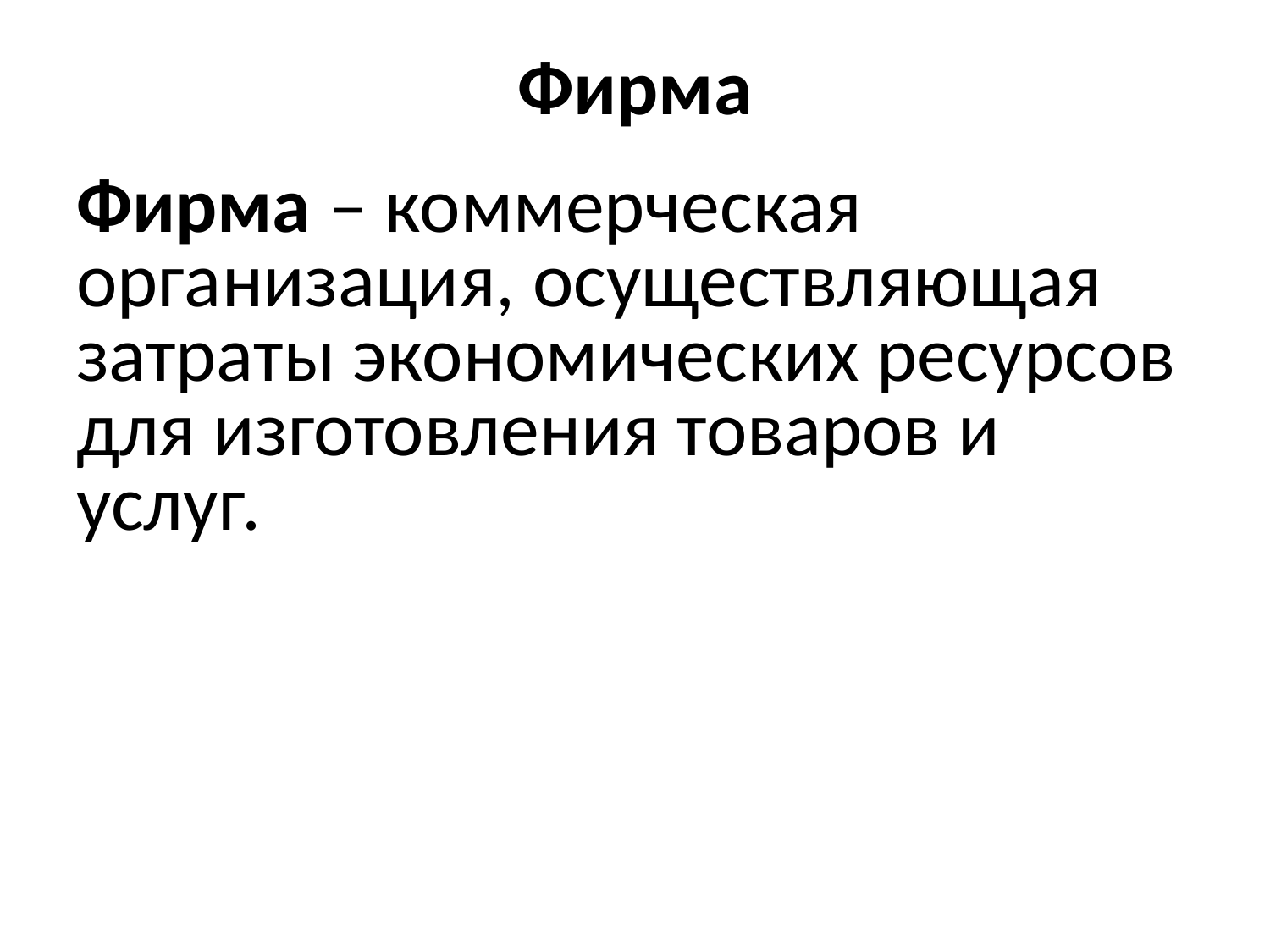

# Фирма
Фирма – коммерческая организация, осуществляющая затраты экономических ресурсов для изготовления товаров и услуг.